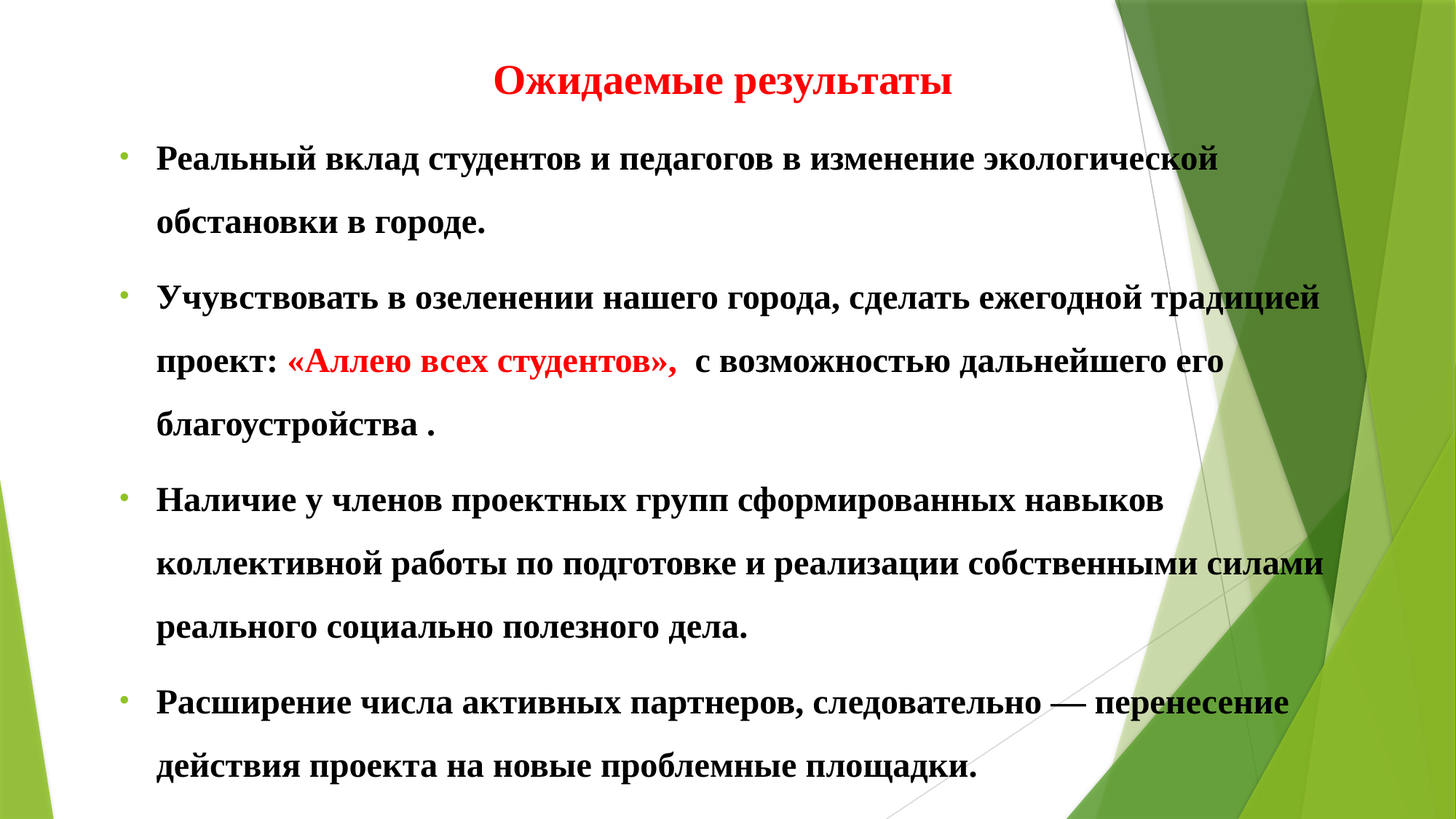

# Ожидаемые результаты
Реальный вклад студентов и педагогов в изменение экологической обстановки в городе.
Учувствовать в озеленении нашего города, сделать ежегодной традицией проект: «Аллею всех студентов»,  с возможностью дальнейшего его благоустройства .
Наличие у членов проектных групп сформированных навыков коллективной работы по подготовке и реализации собственными силами реального социально полезного дела.
Расширение числа активных партнеров, следовательно — перенесение действия проекта на новые проблемные площадки.